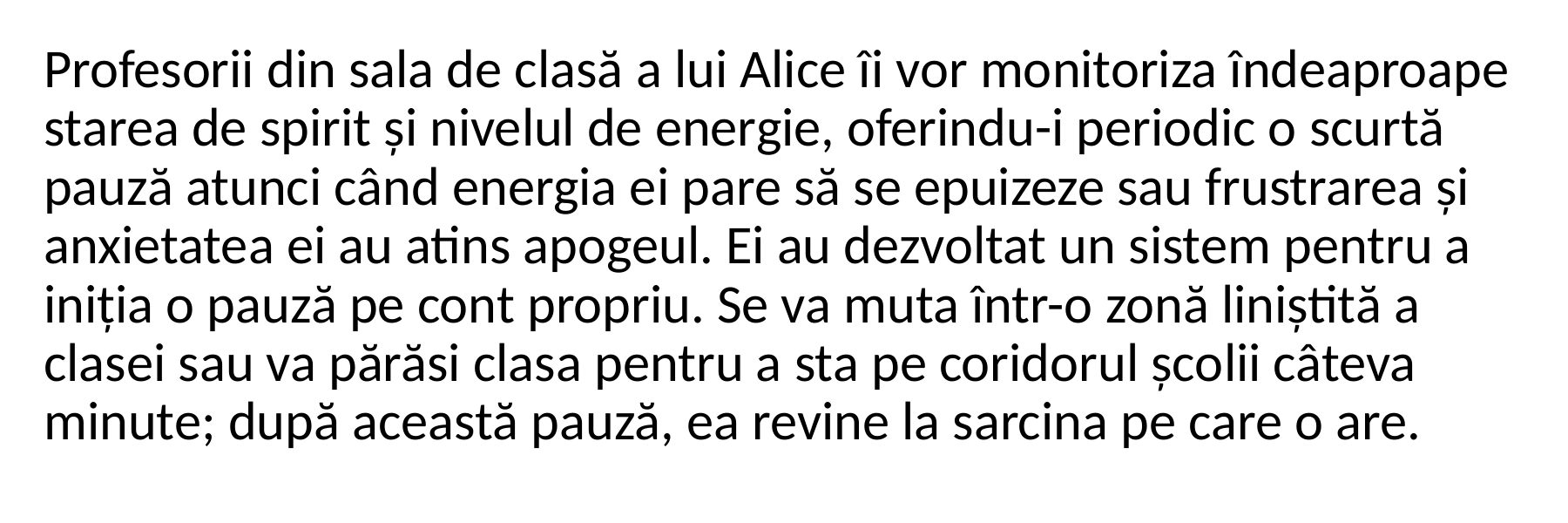

Profesorii din sala de clasă a lui Alice îi vor monitoriza îndeaproape starea de spirit și nivelul de energie, oferindu-i periodic o scurtă pauză atunci când energia ei pare să se epuizeze sau frustrarea și anxietatea ei au atins apogeul. Ei au dezvoltat un sistem pentru a iniția o pauză pe cont propriu. Se va muta într-o zonă liniștită a clasei sau va părăsi clasa pentru a sta pe coridorul școlii câteva minute; după această pauză, ea revine la sarcina pe care o are.